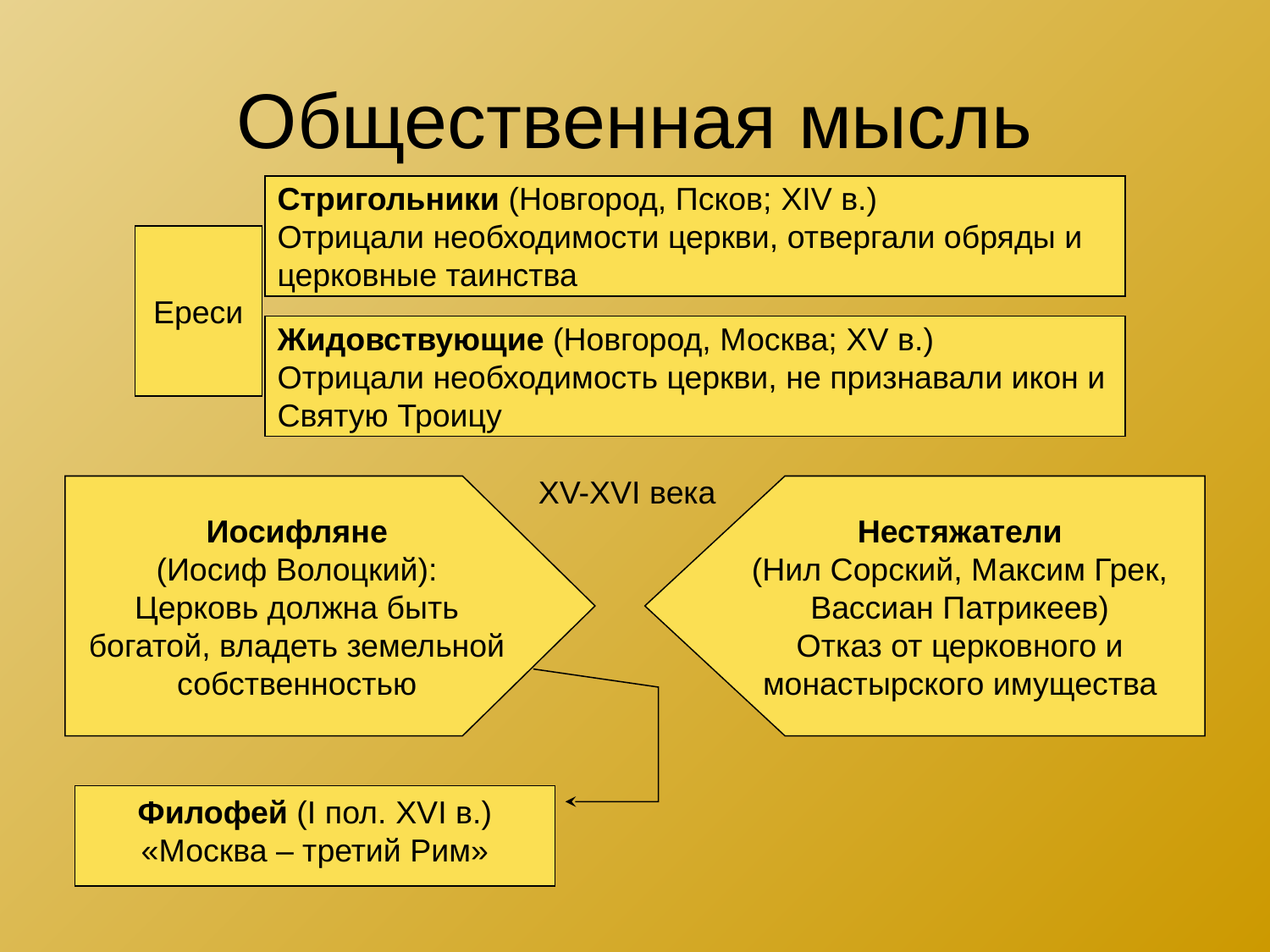

# Общественная мысль
Стригольники (Новгород, Псков; XIV в.)
Отрицали необходимости церкви, отвергали обряды и
церковные таинства
Ереси
Жидовствующие (Новгород, Москва; XV в.)
Отрицали необходимость церкви, не признавали икон и
Святую Троицу
XV-XVI века
Иосифляне
(Иосиф Волоцкий):
Церковь должна быть
богатой, владеть земельной
собственностью
Нестяжатели
(Нил Сорский, Максим Грек,
Вассиан Патрикеев)
Отказ от церковного и
монастырского имущества
Филофей (I пол. XVI в.)
«Москва – третий Рим»